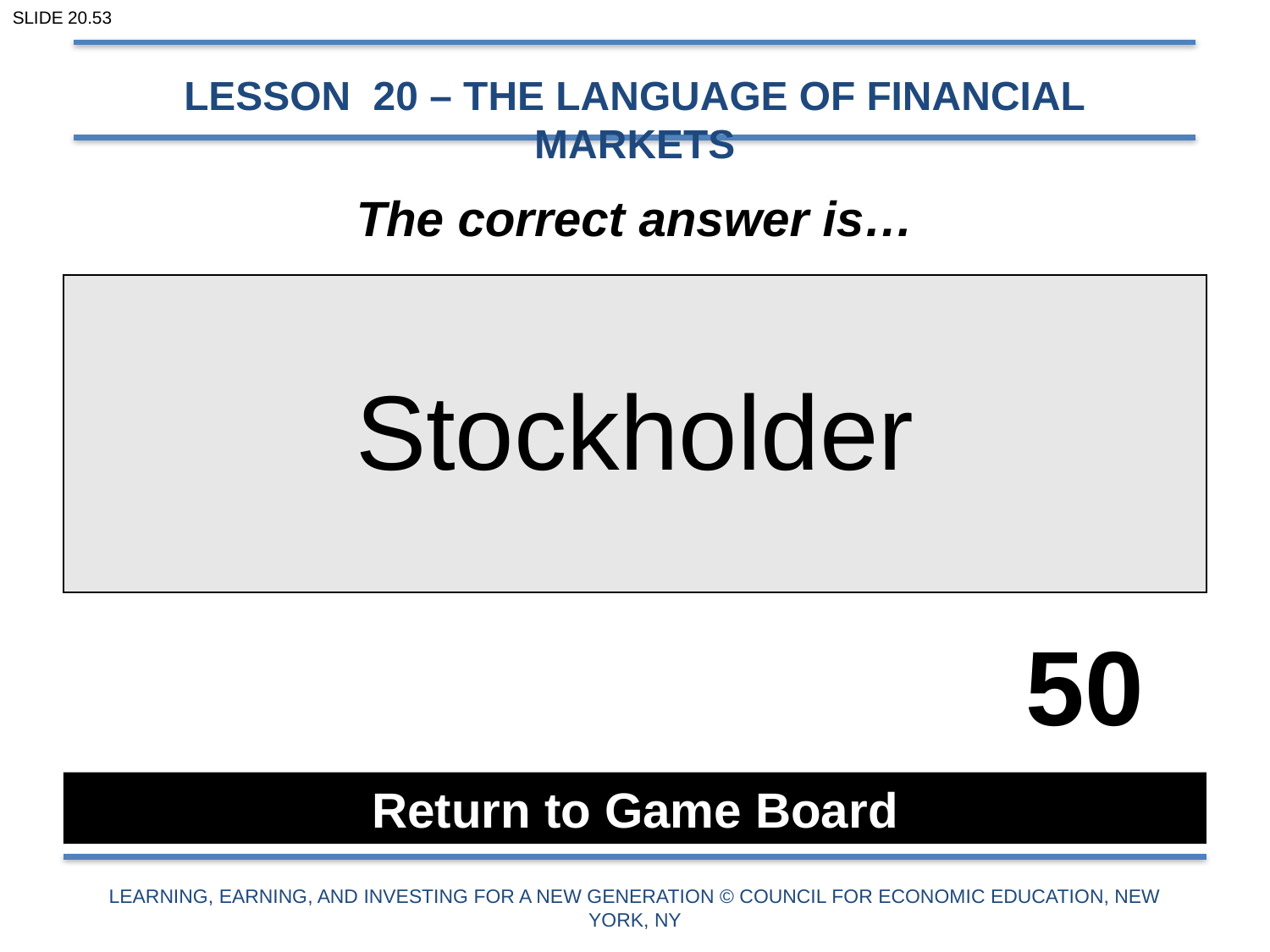

Slide 20.53
Lesson  20 – The Language of Financial Markets
The correct answer is…
| Stockholder |
| --- |
50
Return to Game Board